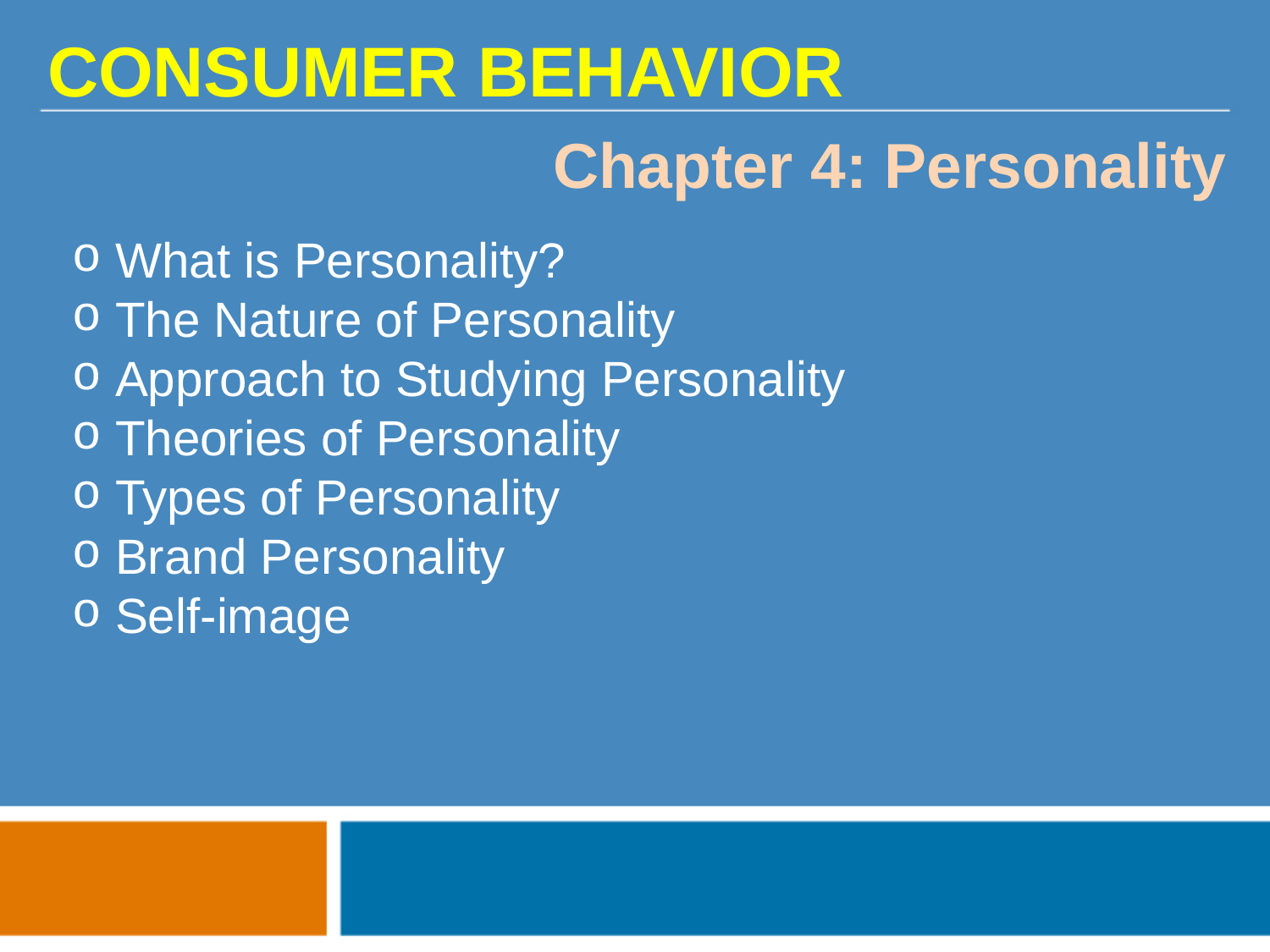

CONSUMER BEHAVIOR
Chapter 4: Personality
 What is Personality?
 The Nature of Personality
 Approach to Studying Personality
 Theories of Personality
 Types of Personality
 Brand Personality
 Self-image